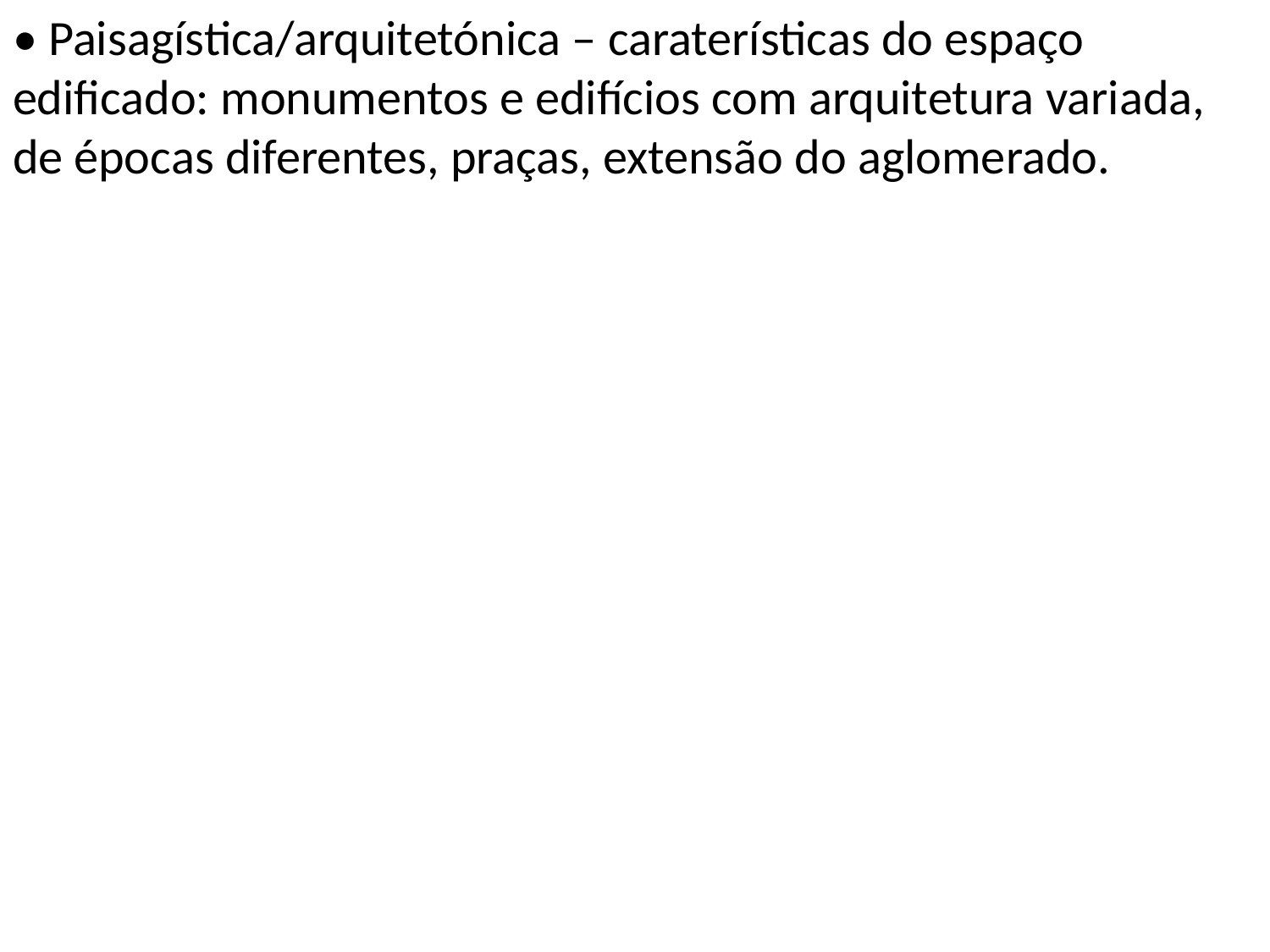

• Paisagística/arquitetónica – caraterísticas do espaço edificado: monumentos e edifícios com arquitetura variada, de épocas diferentes, praças, extensão do aglomerado.